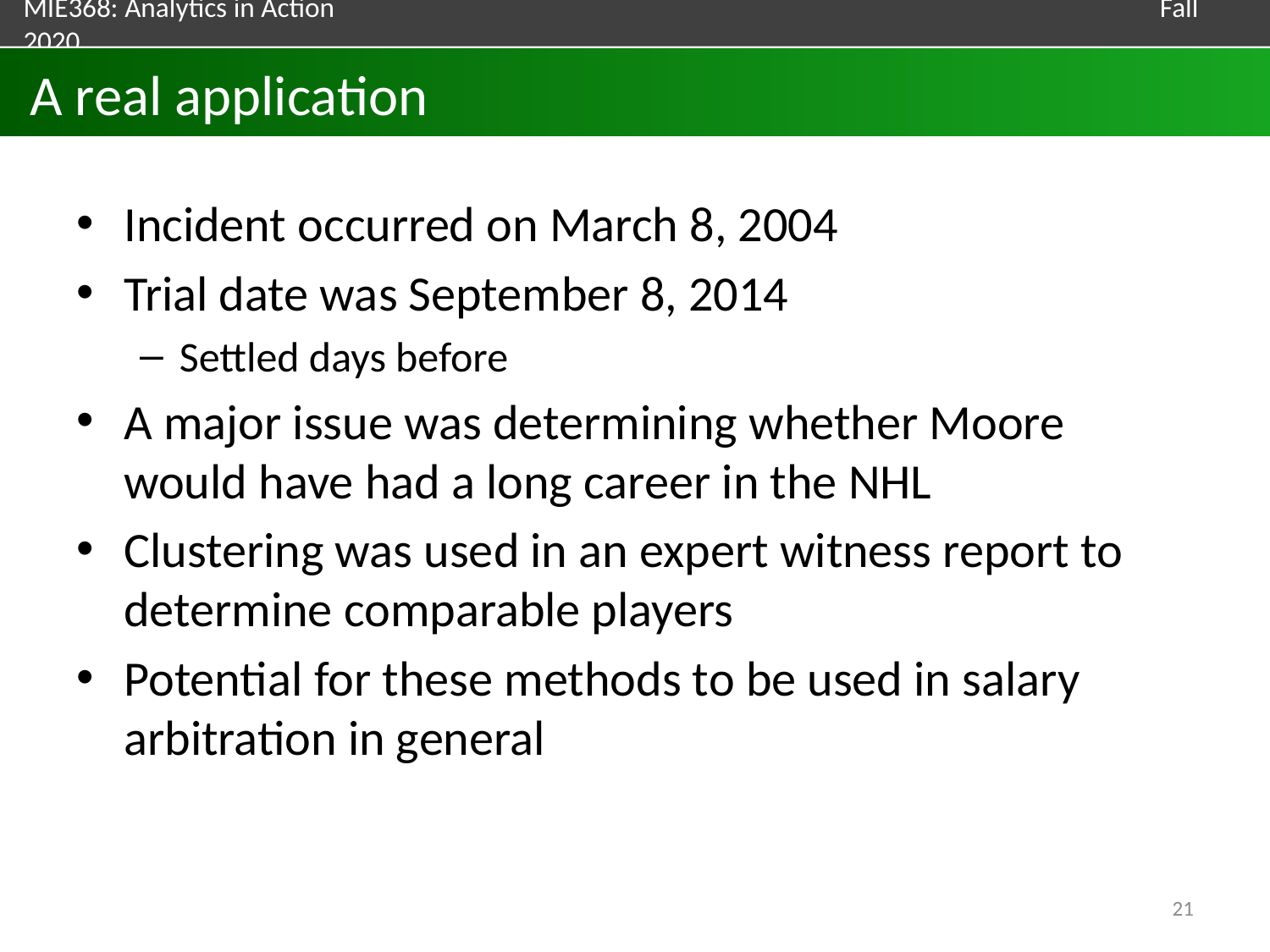

# A real application
Incident occurred on March 8, 2004
Trial date was September 8, 2014
Settled days before
A major issue was determining whether Moore would have had a long career in the NHL
Clustering was used in an expert witness report to determine comparable players
Potential for these methods to be used in salary arbitration in general
21